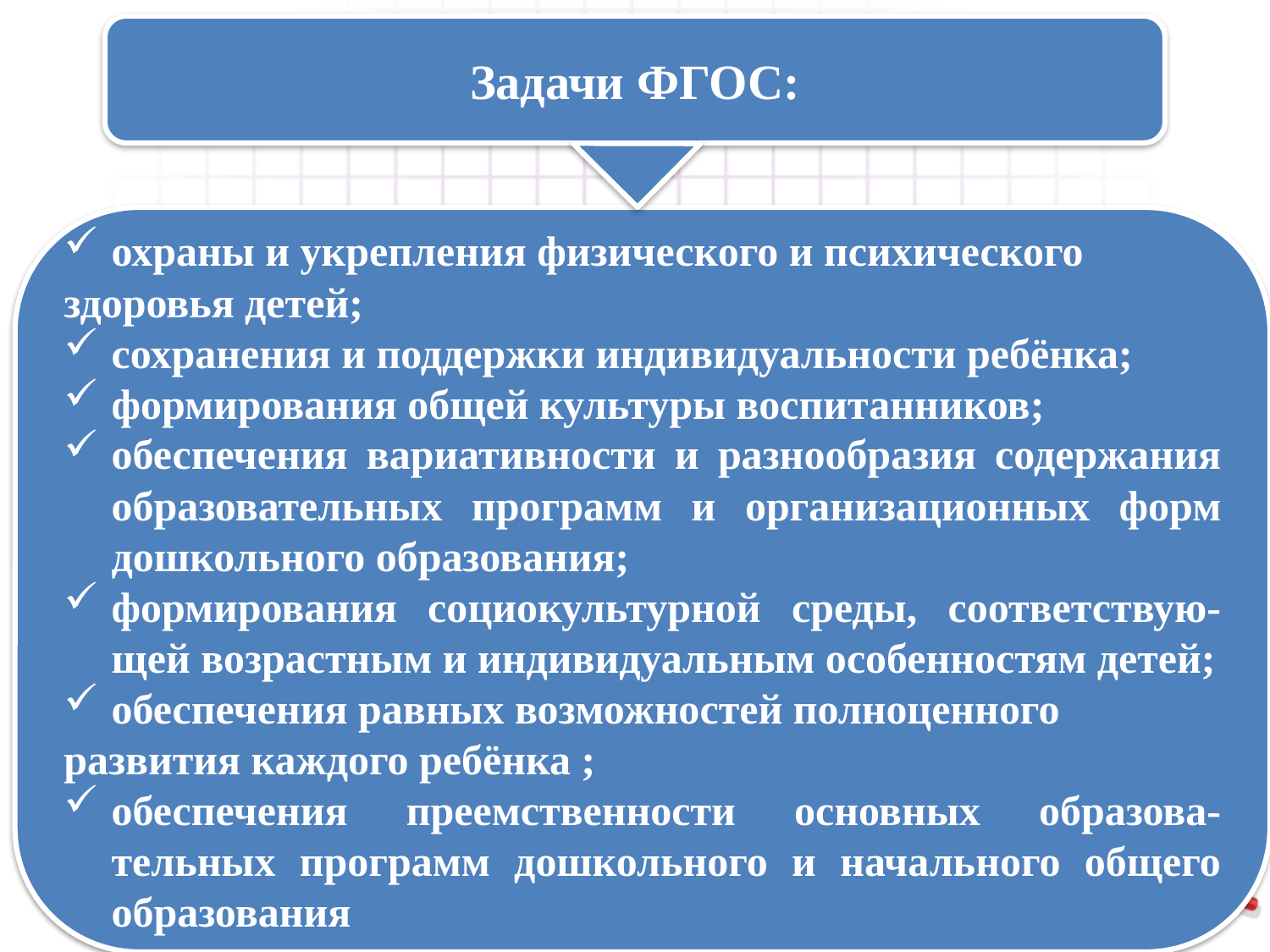

Задачи ФГОС:

охраны и укрепления физического и психического
здоровья детей;
сохранения и поддержки индивидуальности ребёнка;
формирования общей культуры воспитанников;
обеспечения вариативности и разнообразия содержания образовательных программ и организационных форм дошкольного образования;
формирования социокультурной среды, соответствую-щей возрастным и индивидуальным особенностям детей;
обеспечения равных возможностей полноценного
развития каждого ребёнка ;
обеспечения преемственности основных образова-тельных программ дошкольного и начального общего образования